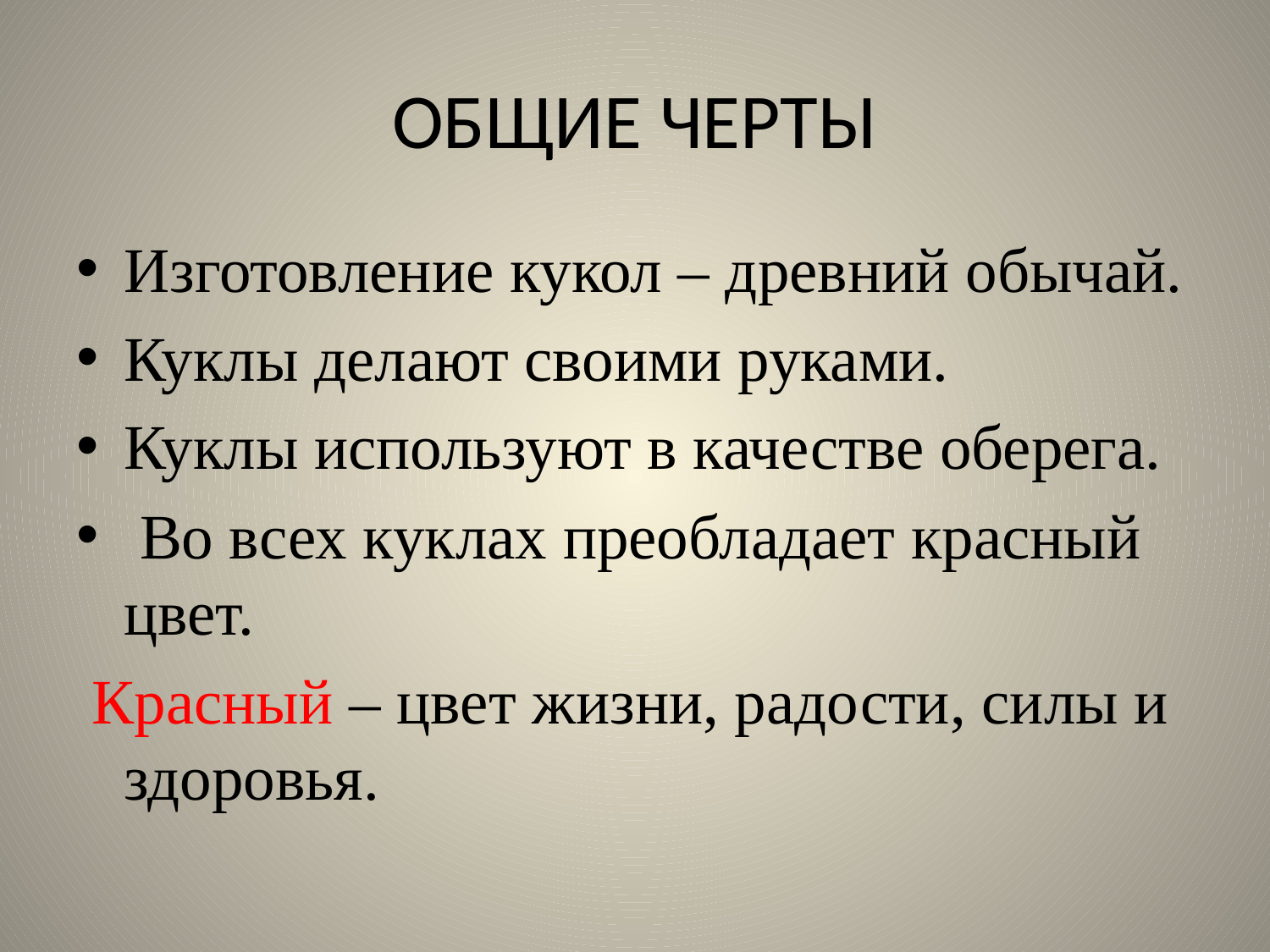

# ОБЩИЕ ЧЕРТЫ
Изготовление кукол – древний обычай.
Куклы делают своими руками.
Куклы используют в качестве оберега.
 Во всех куклах преобладает красный цвет.
 Красный – цвет жизни, радости, силы и здоровья.